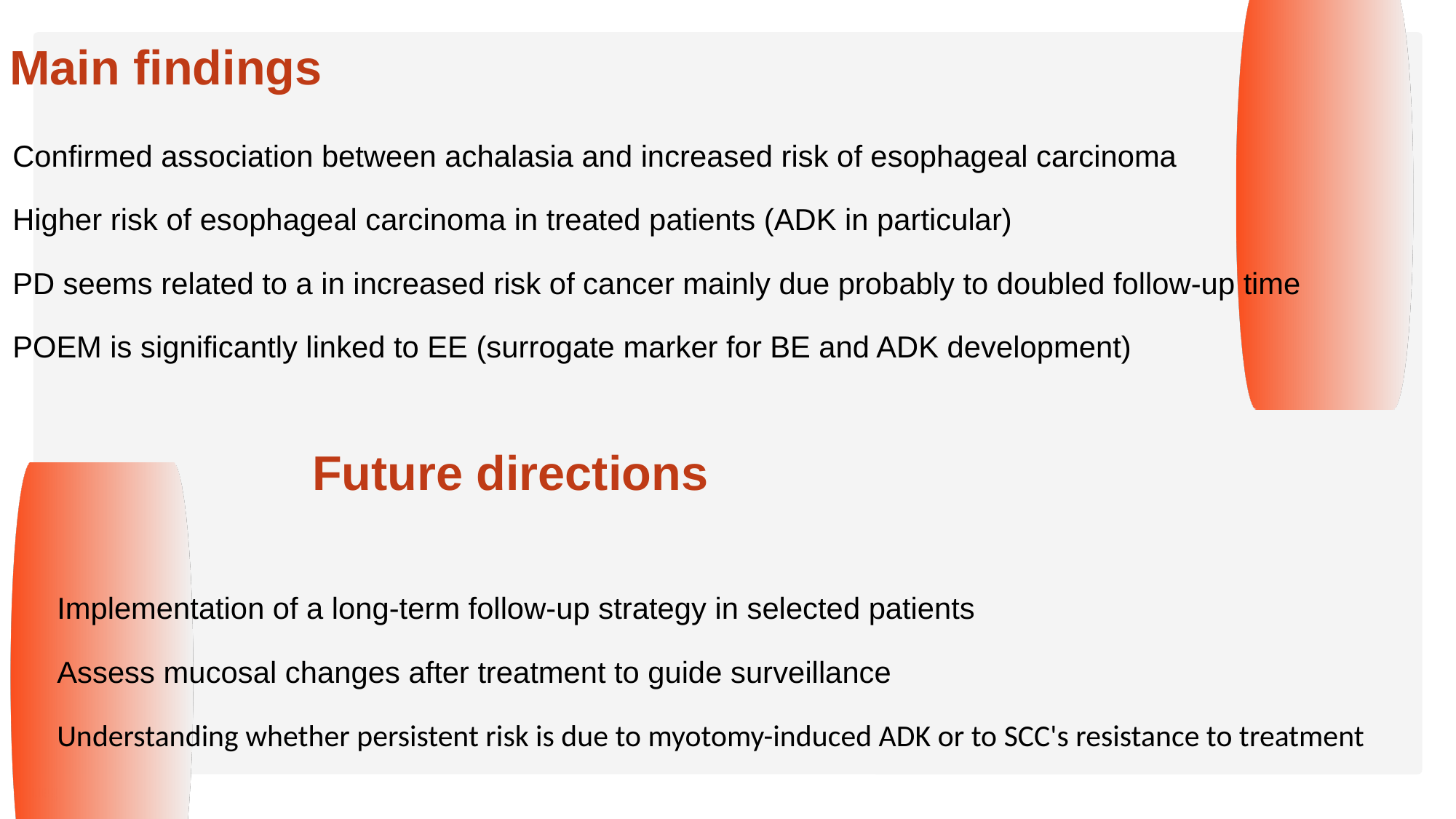

Main findings
Confirmed association between achalasia and increased risk of esophageal carcinoma
Higher risk of esophageal carcinoma in treated patients (ADK in particular)
PD seems related to a in increased risk of cancer mainly due probably to doubled follow-up time
POEM is significantly linked to EE (surrogate marker for BE and ADK development)

Future directions
Implementation of a long-term follow-up strategy in selected patients
Assess mucosal changes after treatment to guide surveillance
Understanding whether persistent risk is due to myotomy-induced ADK or to SCC's resistance to treatment